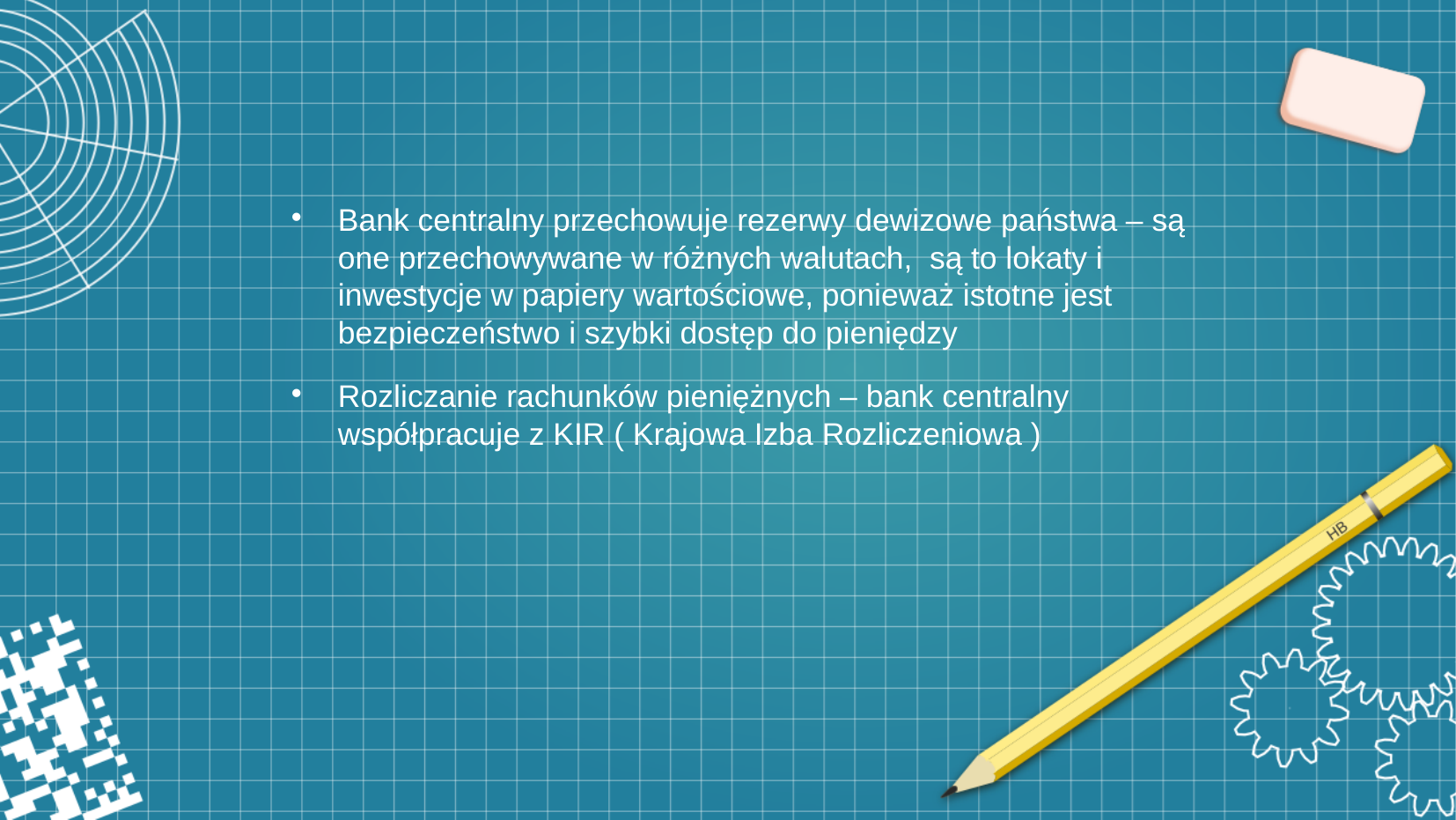

# Bank centralny przechowuje rezerwy dewizowe państwa – są one przechowywane w różnych walutach,  są to lokaty i inwestycje w papiery wartościowe, ponieważ istotne jest bezpieczeństwo i szybki dostęp do pieniędzy
Rozliczanie rachunków pieniężnych – bank centralny współpracuje z KIR ( Krajowa Izba Rozliczeniowa )